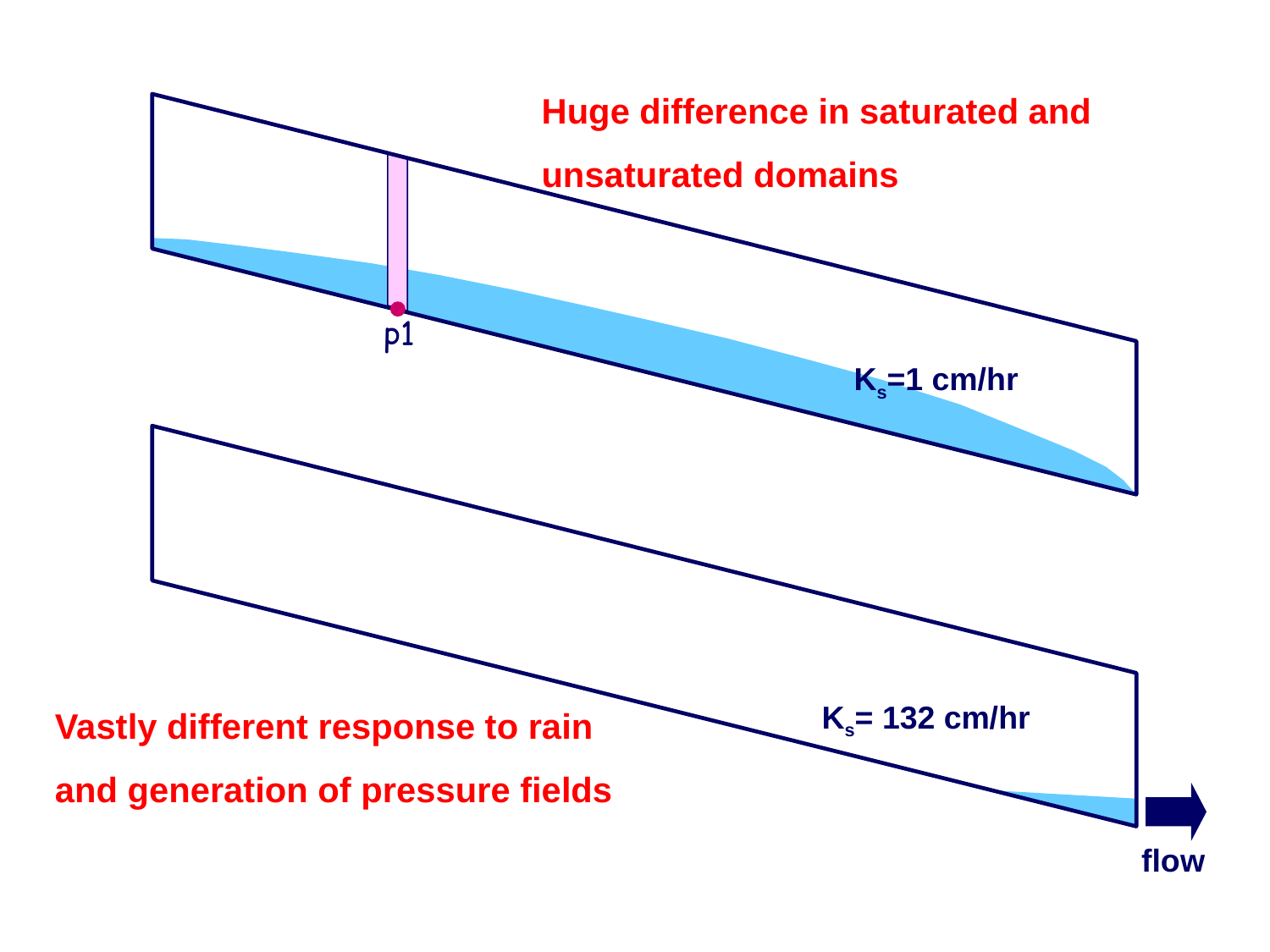

Huge difference in saturated and unsaturated domains

p1
Ks=1 cm/hr

Vastly different response to rain and generation of pressure fields
Ks= 132 cm/hr

flow